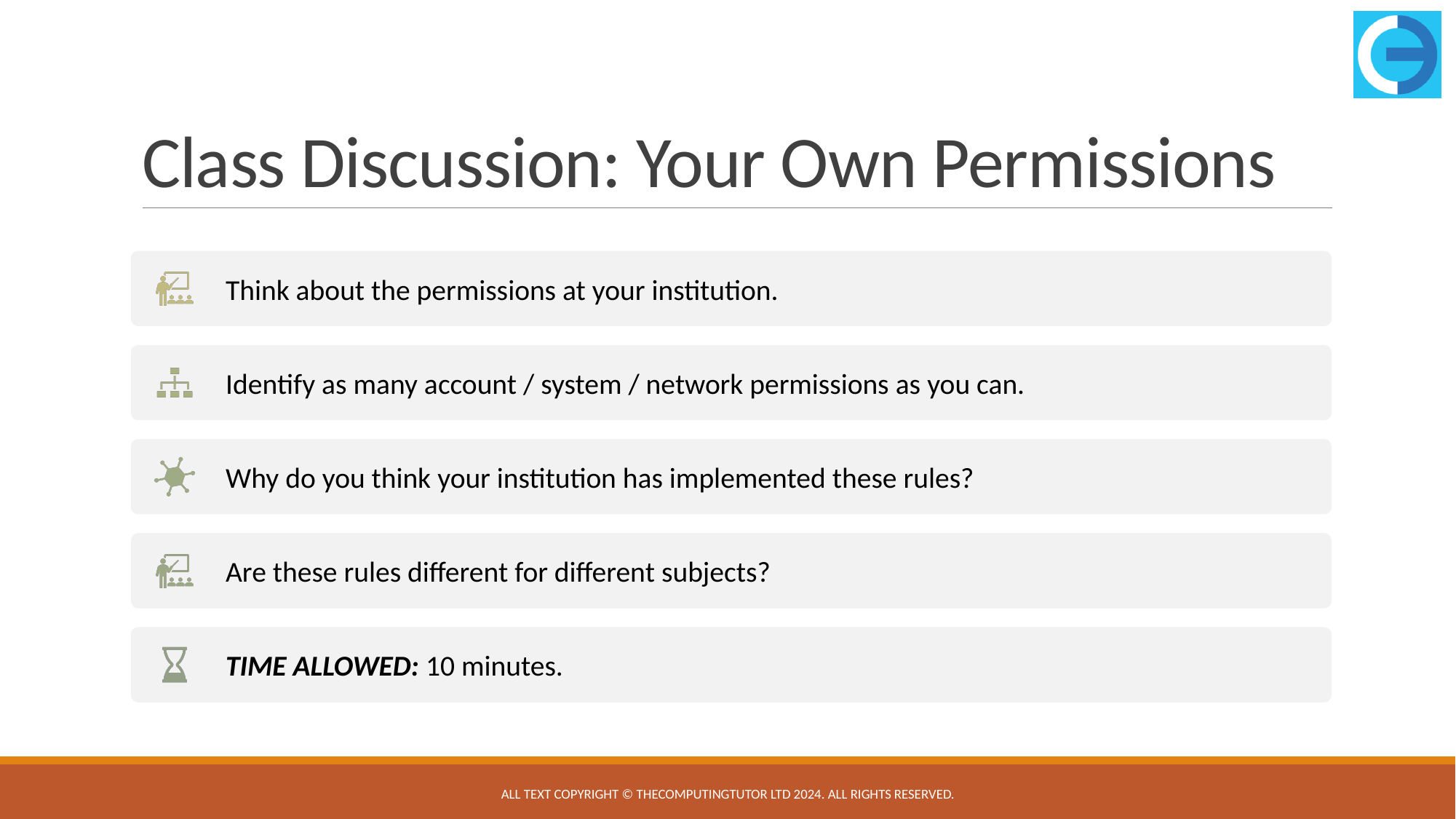

# Class Discussion: Your Own Permissions
Think about the permissions at your institution.
Identify as many account / system / network permissions as you can.
Why do you think your institution has implemented these rules?
Are these rules different for different subjects?
TIME ALLOWED: 10 minutes.
All text copyright © TheComputingTutor Ltd 2024. All rights Reserved.